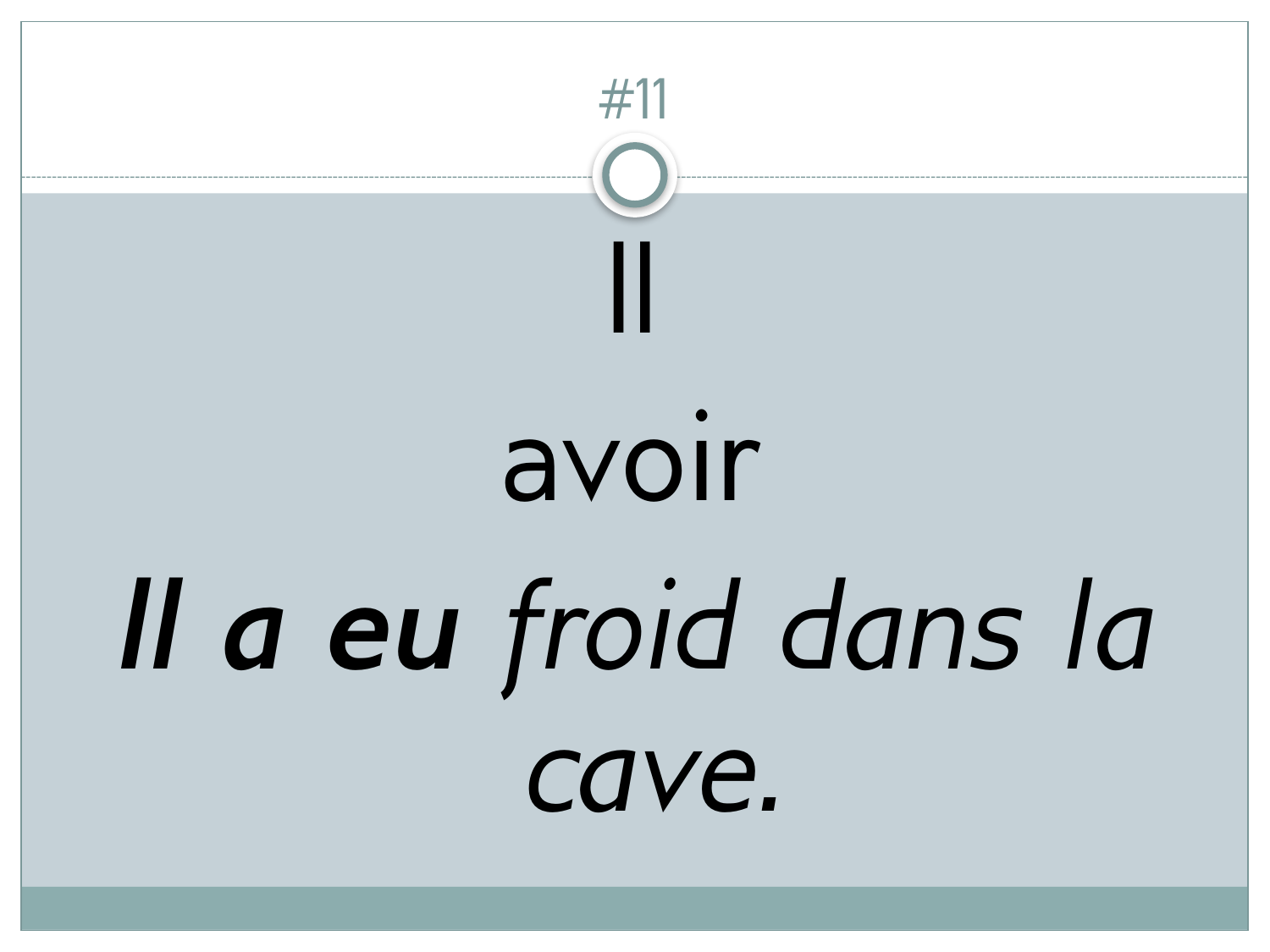

# #11
Il
avoir
Il a eu froid dans la cave.